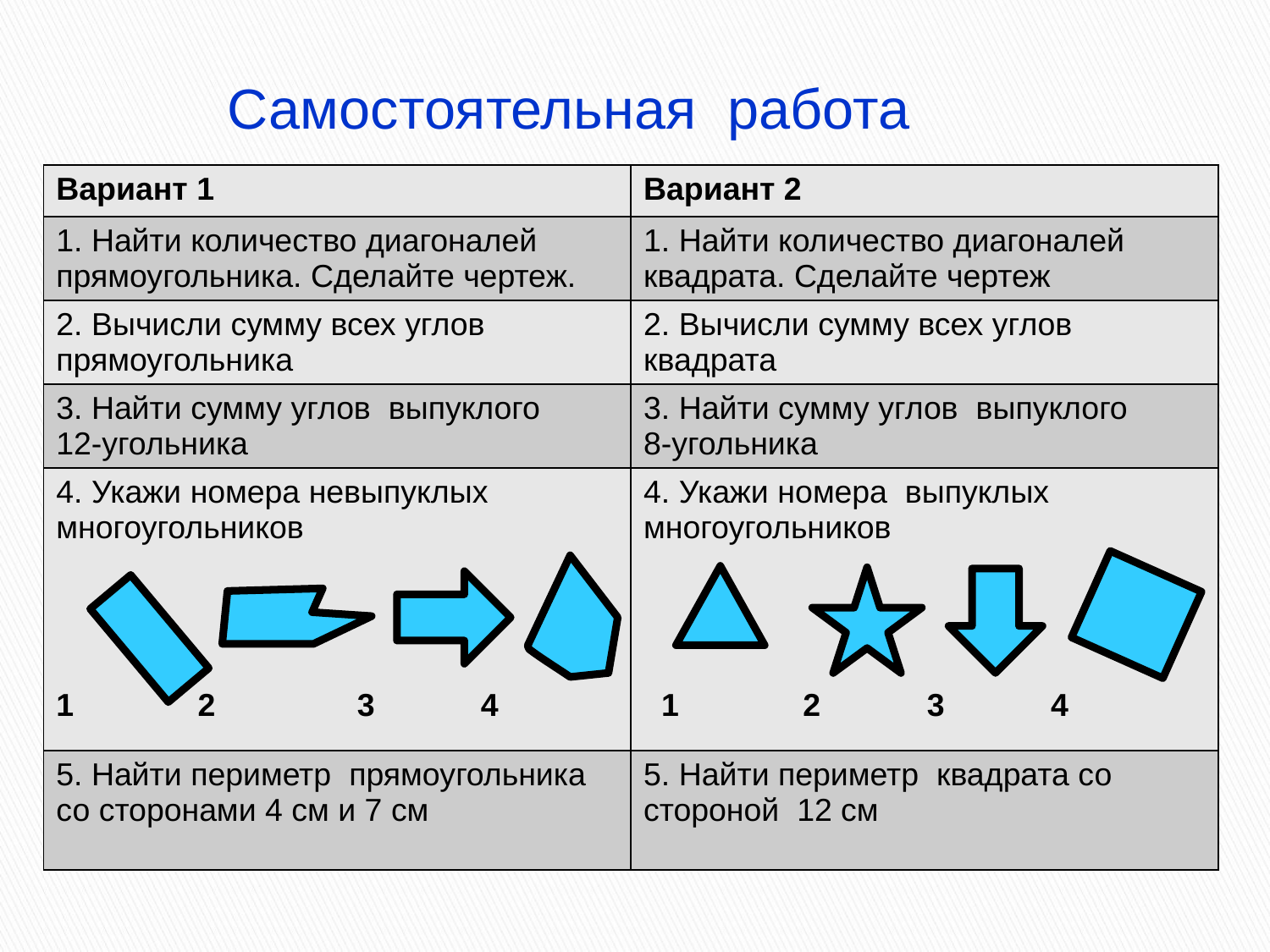

# Самостоятельная  работа
| Вариант 1 | Вариант 2 |
| --- | --- |
| 1. Найти количество диагоналей прямоугольника. Сделайте чертеж. | 1. Найти количество диагоналей квадрата. Сделайте чертеж |
| 2. Вычисли сумму всех углов прямоугольника | 2. Вычисли сумму всех углов квадрата |
| 3. Найти сумму углов выпуклого 12-угольника | 3. Найти сумму углов выпуклого 8-угольника |
| 4. Укажи номера невыпуклых многоугольников 1 2 3 4 | 4. Укажи номера выпуклых многоугольников 1 2 3 4 |
| 5. Найти периметр прямоугольника со сторонами 4 см и 7 см | 5. Найти периметр квадрата со стороной 12 см |